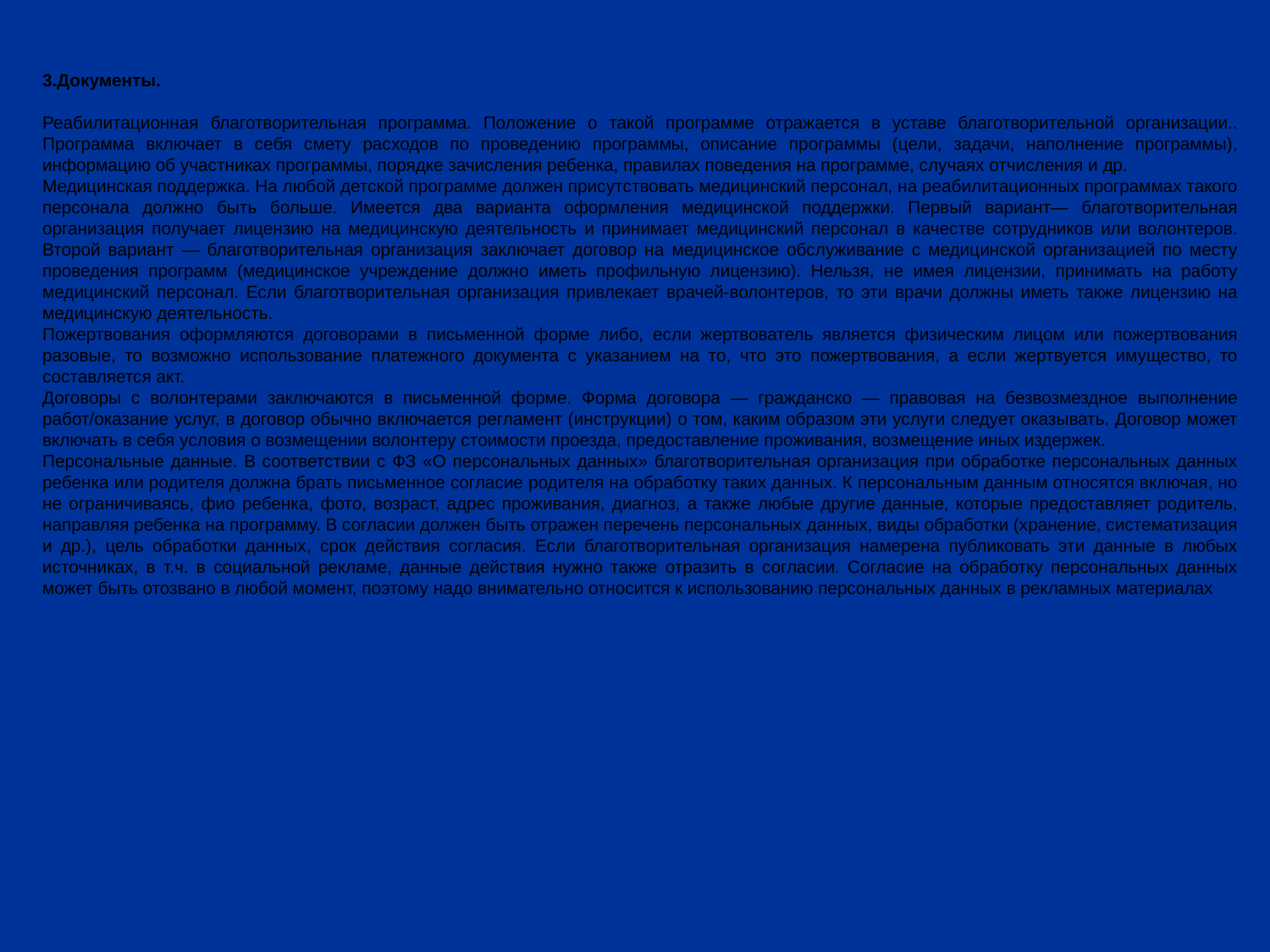

3.Документы.

Реабилитационная благотворительная программа. Положение о такой программе отражается в уставе благотворительной организации.. Программа включает в себя смету расходов по проведению программы, описание программы (цели, задачи, наполнение программы), информацию об участниках программы, порядке зачисления ребенка, правилах поведения на программе, случаях отчисления и др.
Медицинская поддержка. На любой детской программе должен присутствовать медицинский персонал, на реабилитационных программах такого персонала должно быть больше. Имеется два варианта оформления медицинской поддержки. Первый вариант— благотворительная организация получает лицензию на медицинскую деятельность и принимает медицинский персонал в качестве сотрудников или волонтеров. Второй вариант — благотворительная организация заключает договор на медицинское обслуживание с медицинской организацией по месту проведения программ (медицинское учреждение должно иметь профильную лицензию). Нельзя, не имея лицензии, принимать на работу медицинский персонал. Если благотворительная организация привлекает врачей-волонтеров, то эти врачи должны иметь также лицензию на медицинскую деятельность.
Пожертвования оформляются договорами в письменной форме либо, если жертвователь является физическим лицом или пожертвования разовые, то возможно использование платежного документа с указанием на то, что это пожертвования, а если жертвуется имущество, то составляется акт.
Договоры с волонтерами заключаются в письменной форме. Форма договора — гражданско — правовая на безвозмездное выполнение работ/оказание услуг, в договор обычно включается регламент (инструкции) о том, каким образом эти услуги следует оказывать. Договор может включать в себя условия о возмещении волонтеру стоимости проезда, предоставление проживания, возмещение иных издержек.
Персональные данные. В соответствии с ФЗ «О персональных данных» благотворительная организация при обработке персональных данных ребенка или родителя должна брать письменное согласие родителя на обработку таких данных. К персональным данным относятся включая, но не ограничиваясь, фио ребенка, фото, возраст, адрес проживания, диагноз, а также любые другие данные, которые предоставляет родитель, направляя ребенка на программу. В согласии должен быть отражен перечень персональных данных, виды обработки (хранение, систематизация и др.), цель обработки данных, срок действия согласия. Если благотворительная организация намерена публиковать эти данные в любых источниках, в т.ч. в социальной рекламе, данные действия нужно также отразить в согласии. Согласие на обработку персональных данных может быть отозвано в любой момент, поэтому надо внимательно относится к использованию персональных данных в рекламных материалах